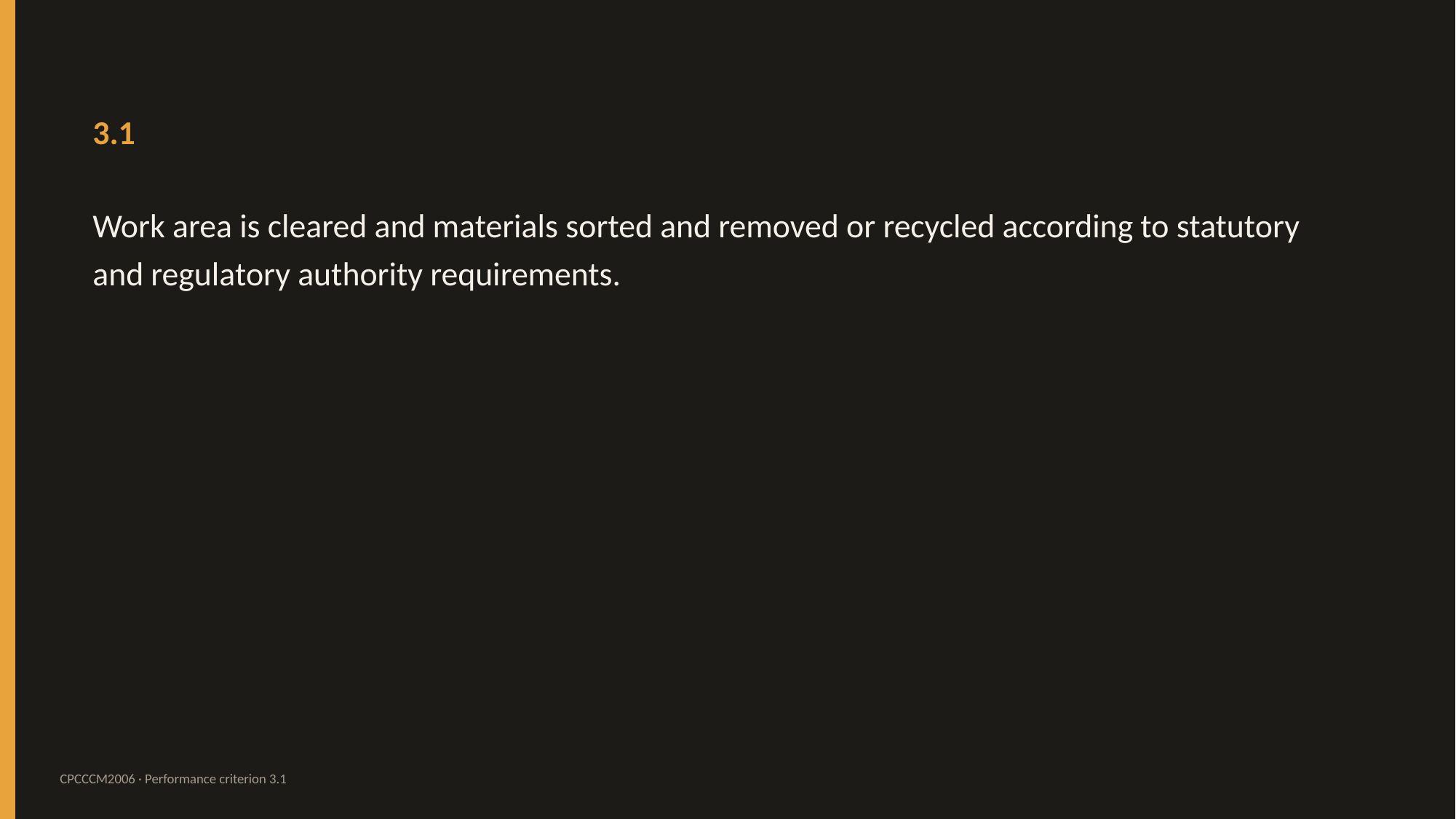

3.1
Work area is cleared and materials sorted and removed or recycled according to statutory and regulatory authority requirements.
CPCCCM2006 · Performance criterion 3.1